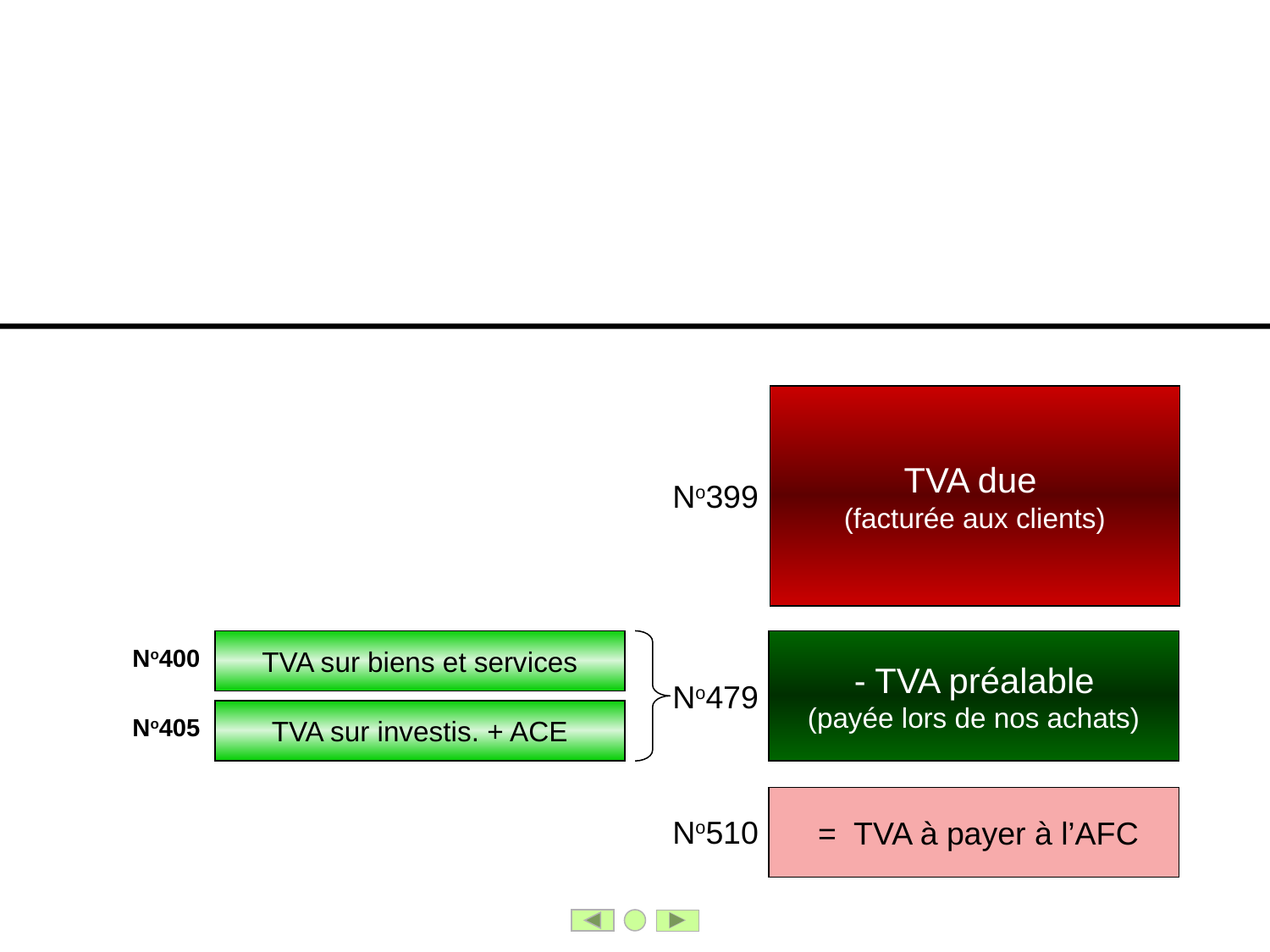

TVA due
(facturée aux clients)
No399
TVA sur biens et services

No400
TVA sur investis. + ACE
No405
 - TVA préalable
(payée lors de nos achats)
No479
 =  TVA à payer à l’AFC
No510